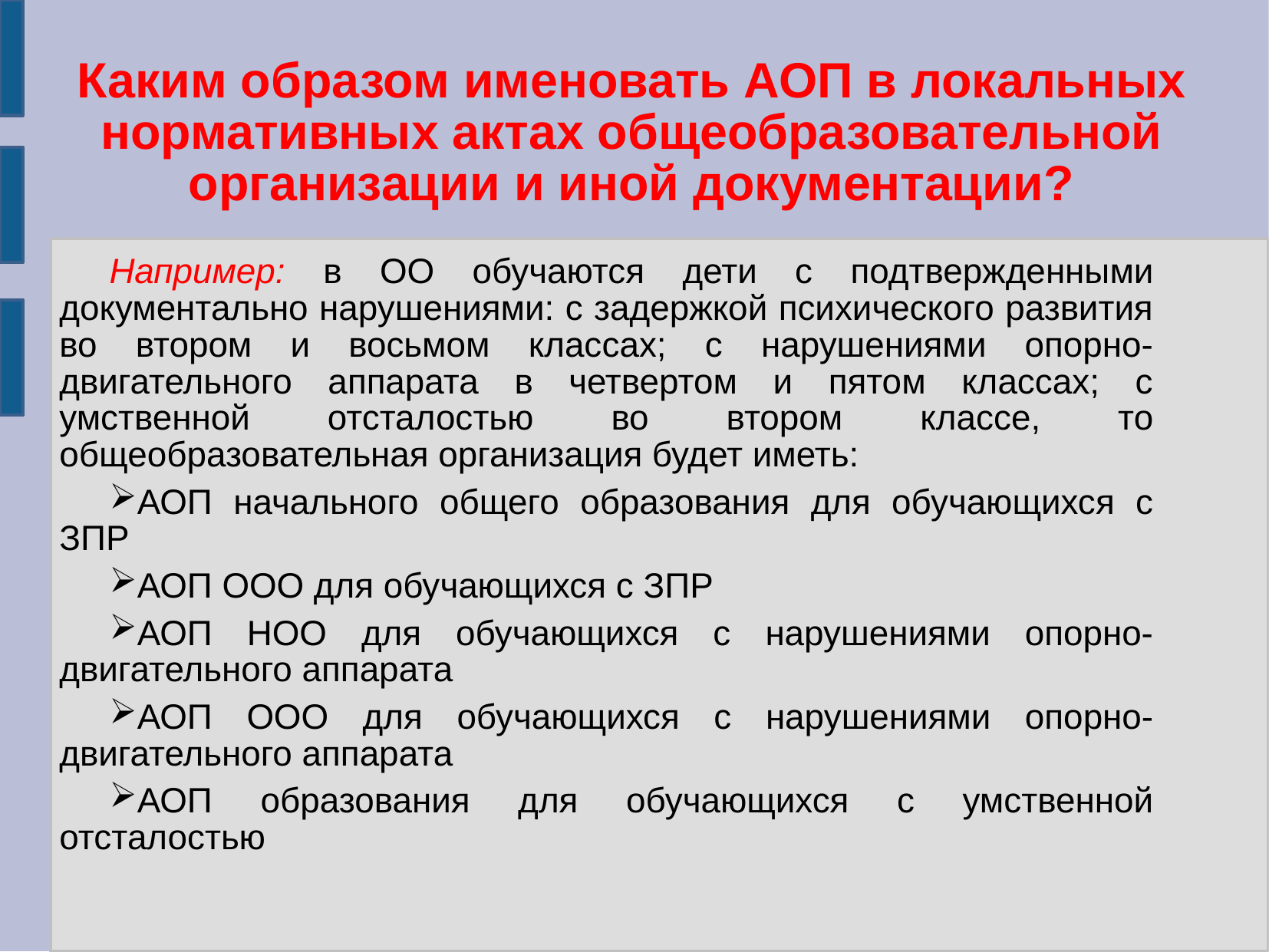

# Каким образом именовать АОП в локальных нормативных актах общеобразовательной организации и иной документации?
Например: в ОО обучаются дети с подтвержденными документально нарушениями: с задержкой психического развития во втором и восьмом классах; с нарушениями опорно-двигательного аппарата в четвертом и пятом классах; с умственной отсталостью во втором классе, то общеобразовательная организация будет иметь:
АОП начального общего образования для обучающихся с ЗПР
АОП ООО для обучающихся с ЗПР
АОП НОО для обучающихся с нарушениями опорно-двигательного аппарата
АОП ООО для обучающихся с нарушениями опорно-двигательного аппарата
АОП образования для обучающихся с умственной отсталостью